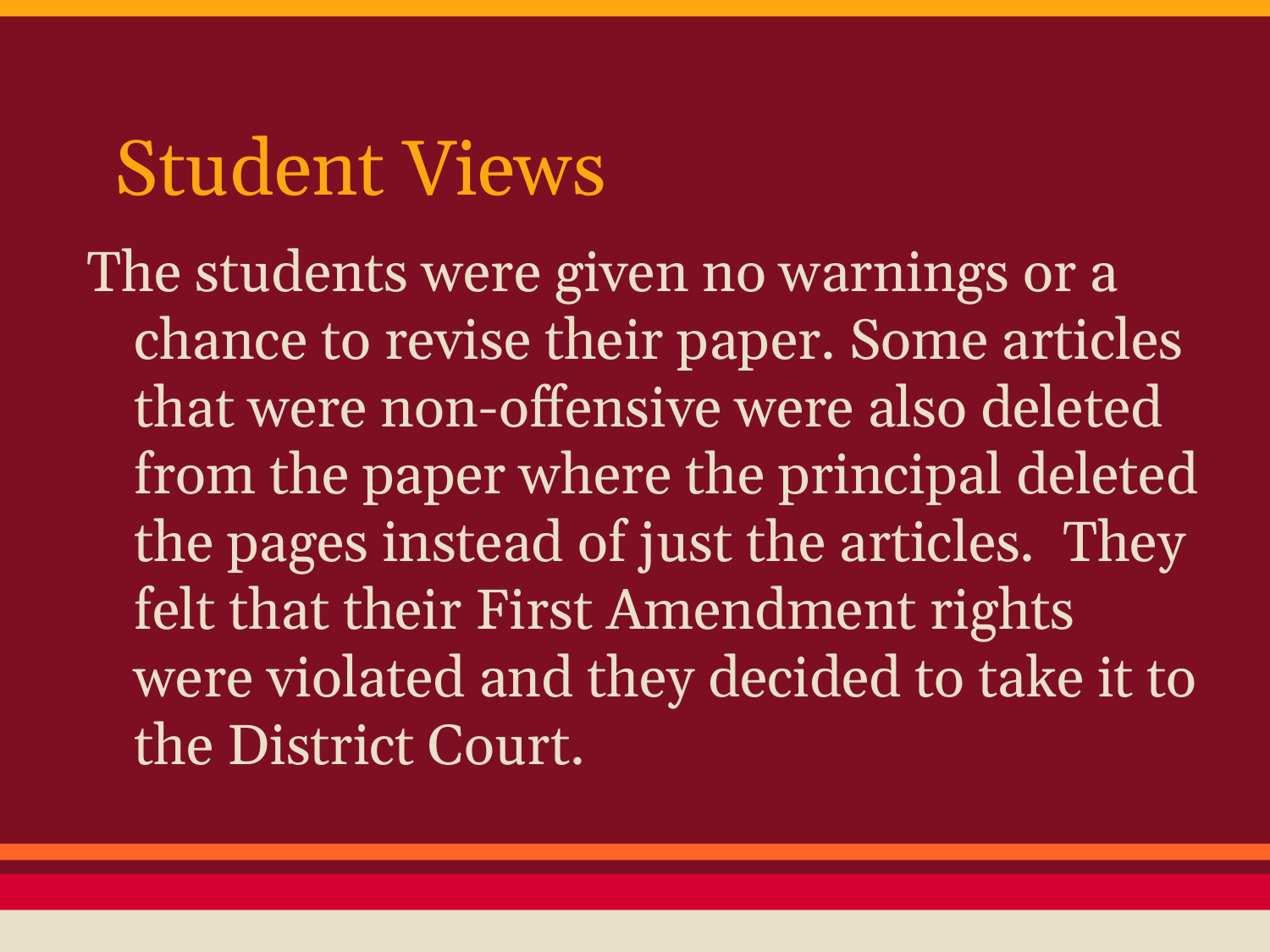

# Student Views
The students were given no warnings or a chance to revise their paper. Some articles that were non-offensive were also deleted from the paper where the principal deleted the pages instead of just the articles.  They felt that their First Amendment rights were violated and they decided to take it to the District Court.